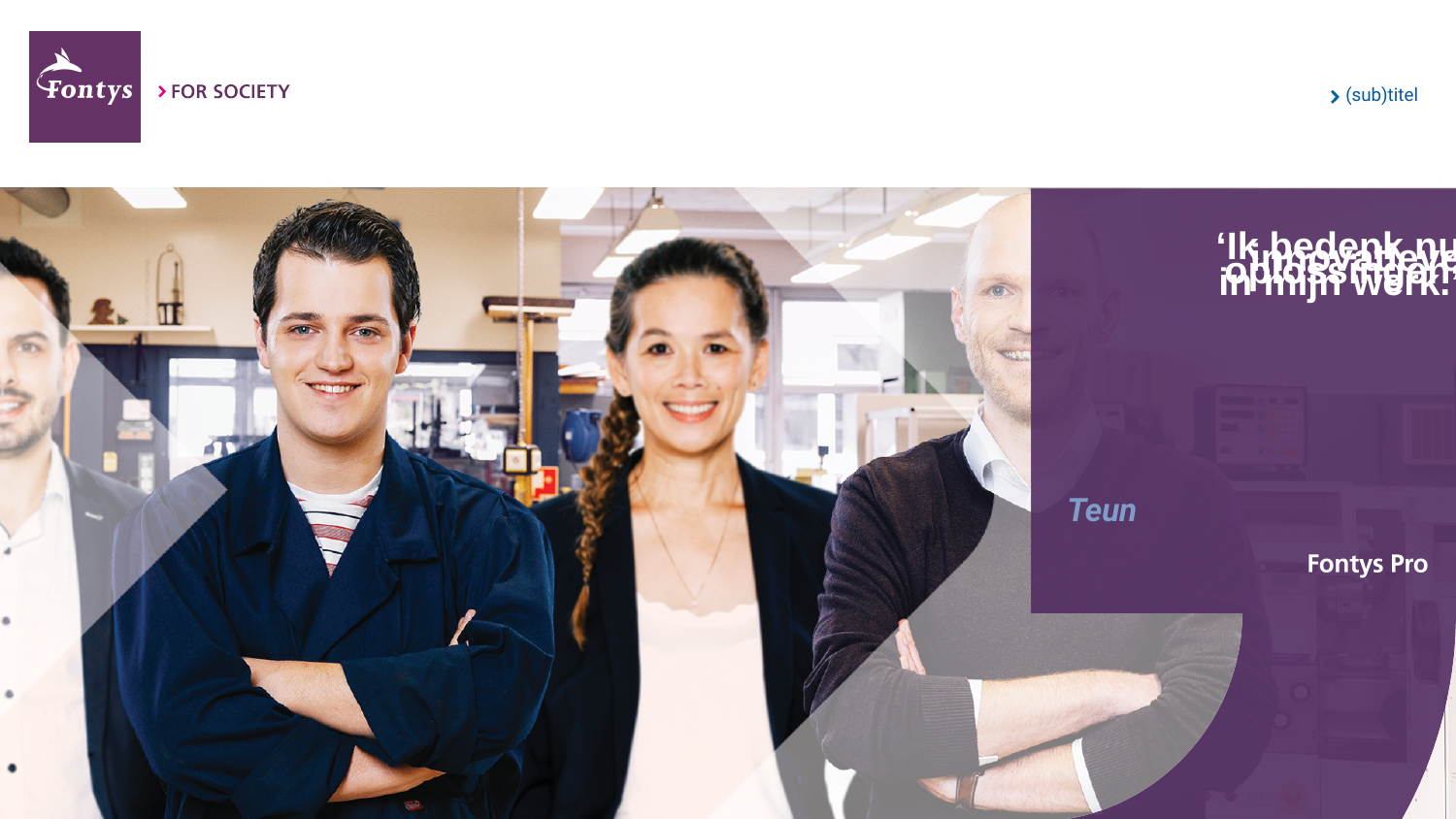

(sub)titel

‘Ik bedenk nu
innovatieve oplossingen
in mijn werk.’

Teun